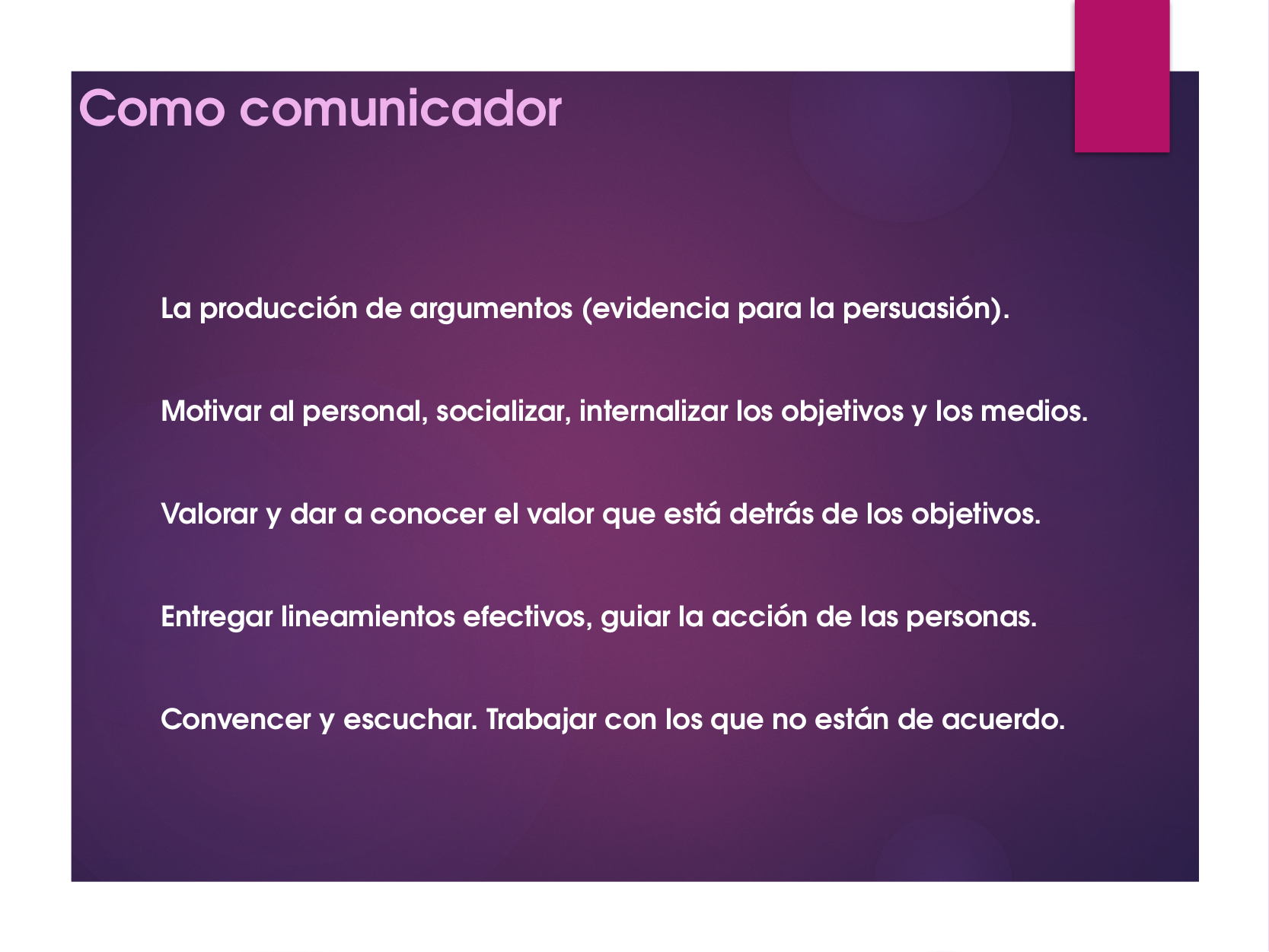

# Como comunicador

La producción de argumentos (evidencia para la persuasión).

Motivar al personal, socializar, internalizar los objetivos y los medios.

Valorar y dar a conocer el valor que está detrás de los objetivos.

Entregar lineamientos efectivos, guiar la acción de las personas.

Convencer y escuchar. Trabajar con los que no están de acuerdo.